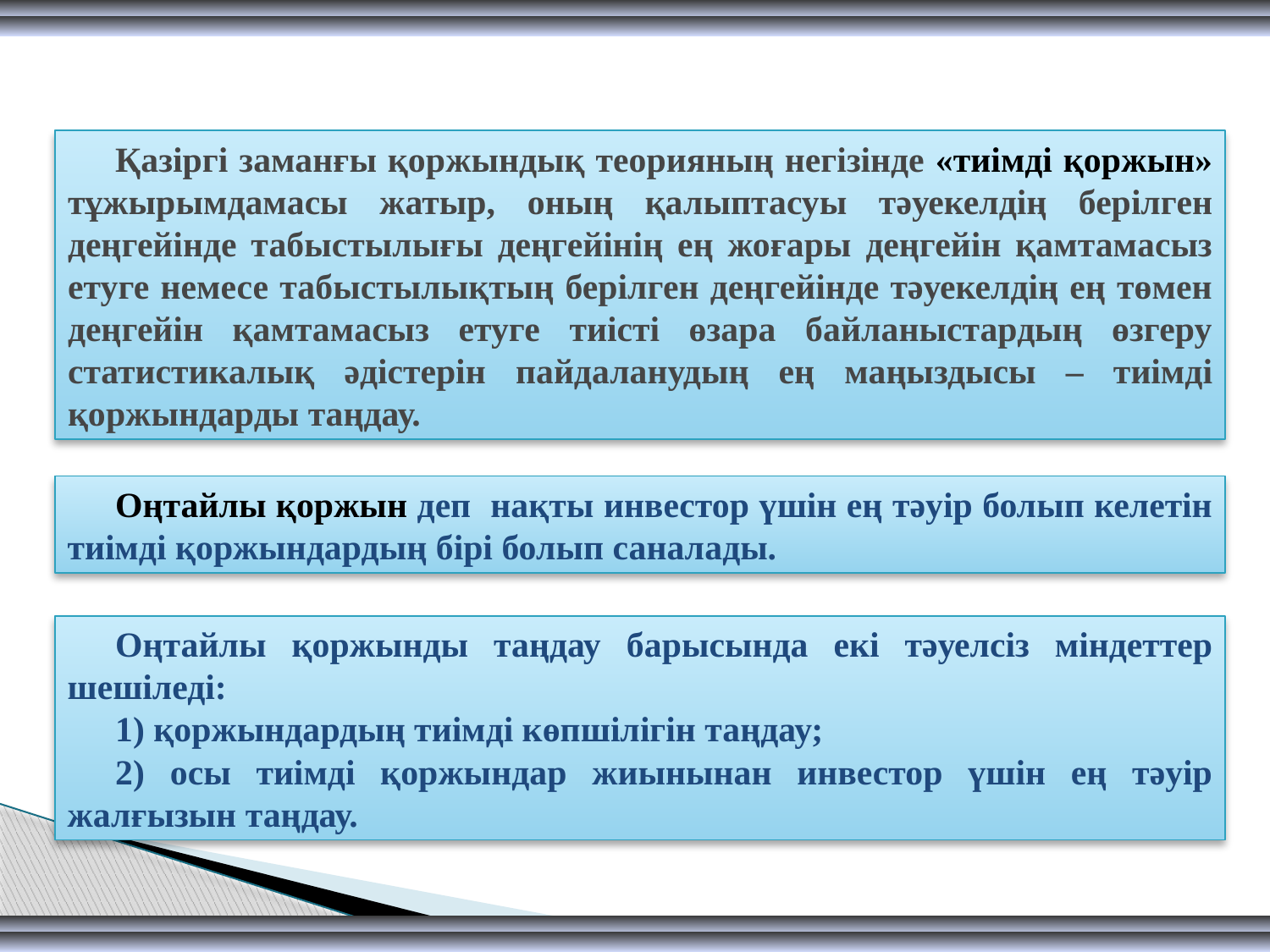

Қазіргі заманғы қоржындық теорияның негізінде «тиімді қоржын» тұжырымдамасы жатыр, оның қалыптасуы тәуекелдің берілген деңгейінде табыстылығы деңгейінің ең жоғары деңгейін қамтамасыз етуге немесе табыстылықтың берілген деңгейінде тәуекелдің ең төмен деңгейін қамтамасыз етуге тиісті өзара байланыстардың өзгеру статистикалық әдістерін пайдаланудың ең маңыздысы – тиімді қоржындарды таңдау.
Оңтайлы қоржын деп  нақты инвестор үшін ең тәуір болып келетін тиімді қоржындардың бірі болып саналады.
Оңтайлы қоржынды таңдау барысында екі тәуелсіз міндеттер шешіледі:
1) қоржындардың тиімді көпшілігін таңдау;
2) осы тиімді қоржындар жиынынан инвестор үшін ең тәуір жалғызын таңдау.